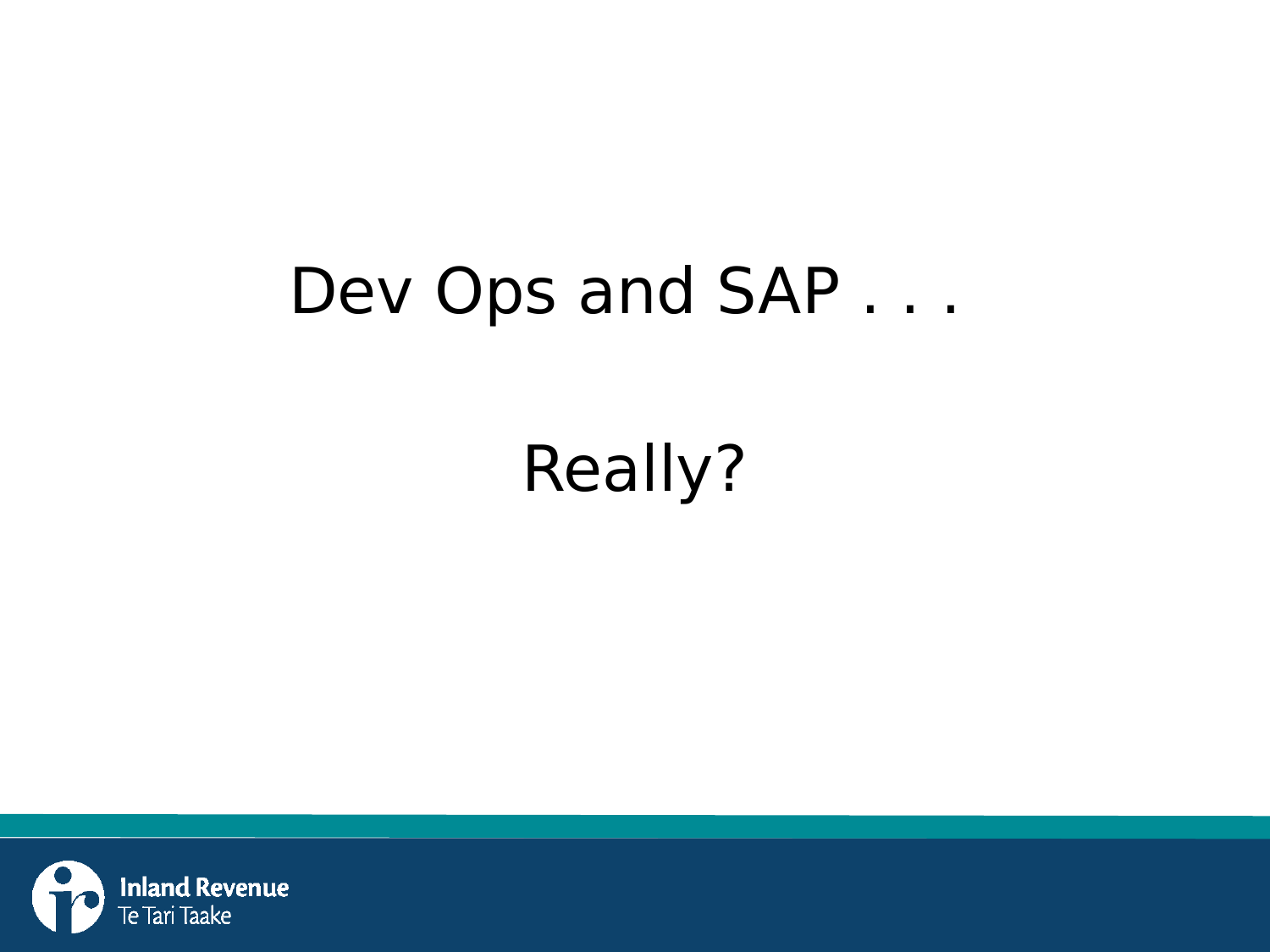

Dev Ops and SAP . . .

Really?